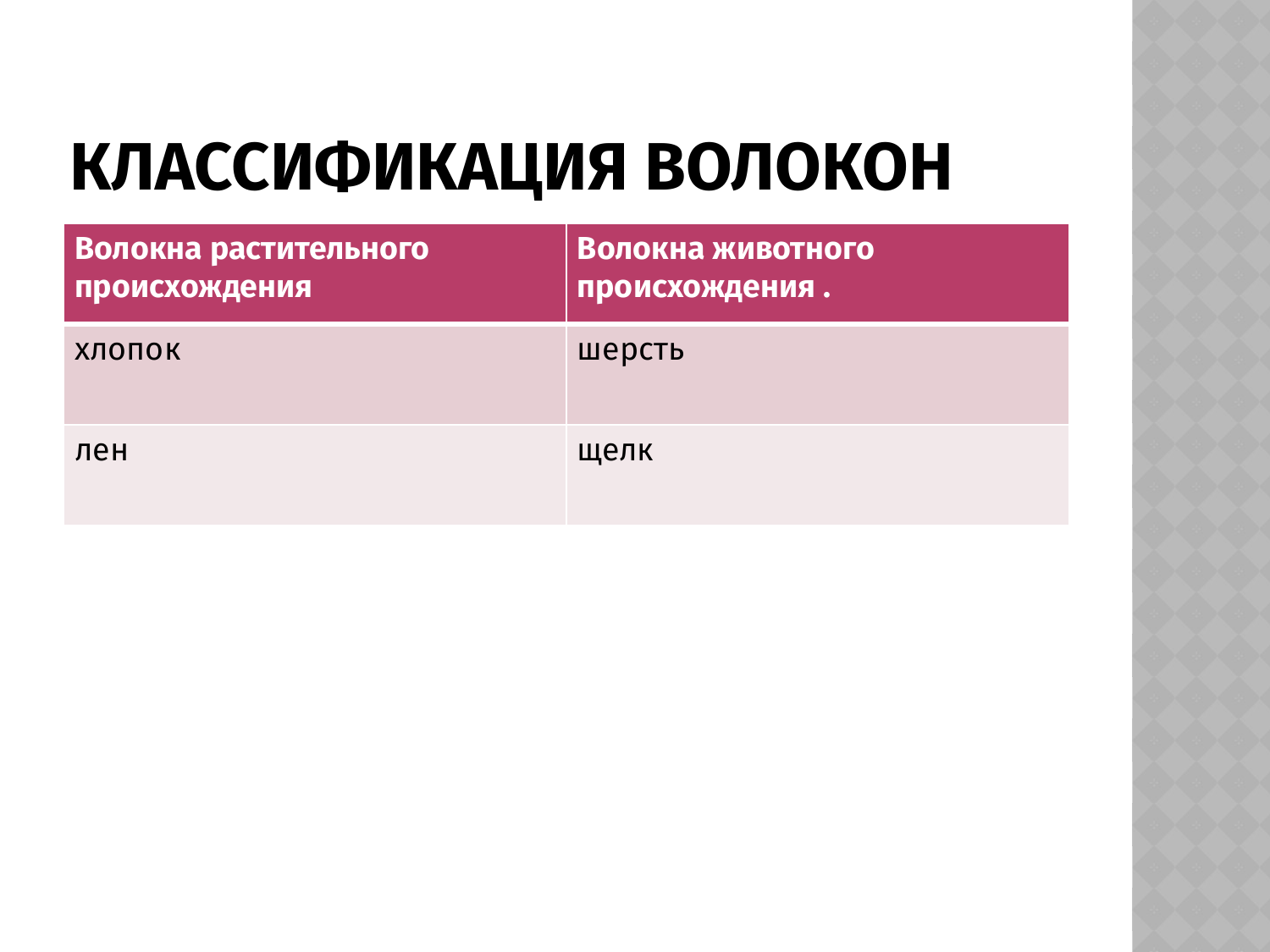

# Классификация волокон
| Волокна растительного происхождения | Волокна животного происхождения . |
| --- | --- |
| хлопок | шерсть |
| лен | щелк |